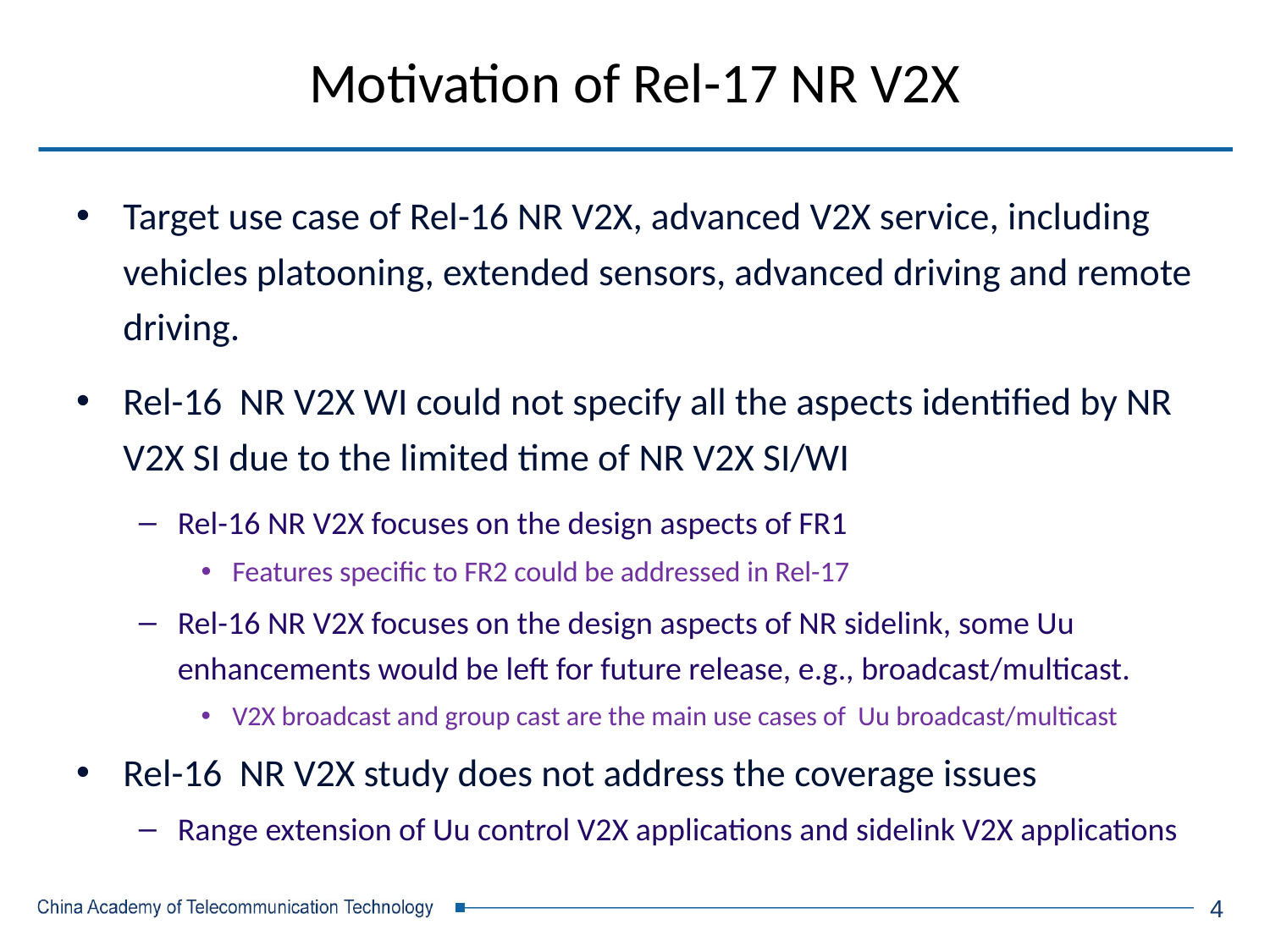

# Motivation of Rel-17 NR V2X
Target use case of Rel-16 NR V2X, advanced V2X service, including vehicles platooning, extended sensors, advanced driving and remote driving.
Rel-16  NR V2X WI could not specify all the aspects identified by NR V2X SI due to the limited time of NR V2X SI/WI
Rel-16 NR V2X focuses on the design aspects of FR1
Features specific to FR2 could be addressed in Rel-17
Rel-16 NR V2X focuses on the design aspects of NR sidelink, some Uu enhancements would be left for future release, e.g., broadcast/multicast.
V2X broadcast and group cast are the main use cases of  Uu broadcast/multicast
Rel-16  NR V2X study does not address the coverage issues
Range extension of Uu control V2X applications and sidelink V2X applications

4